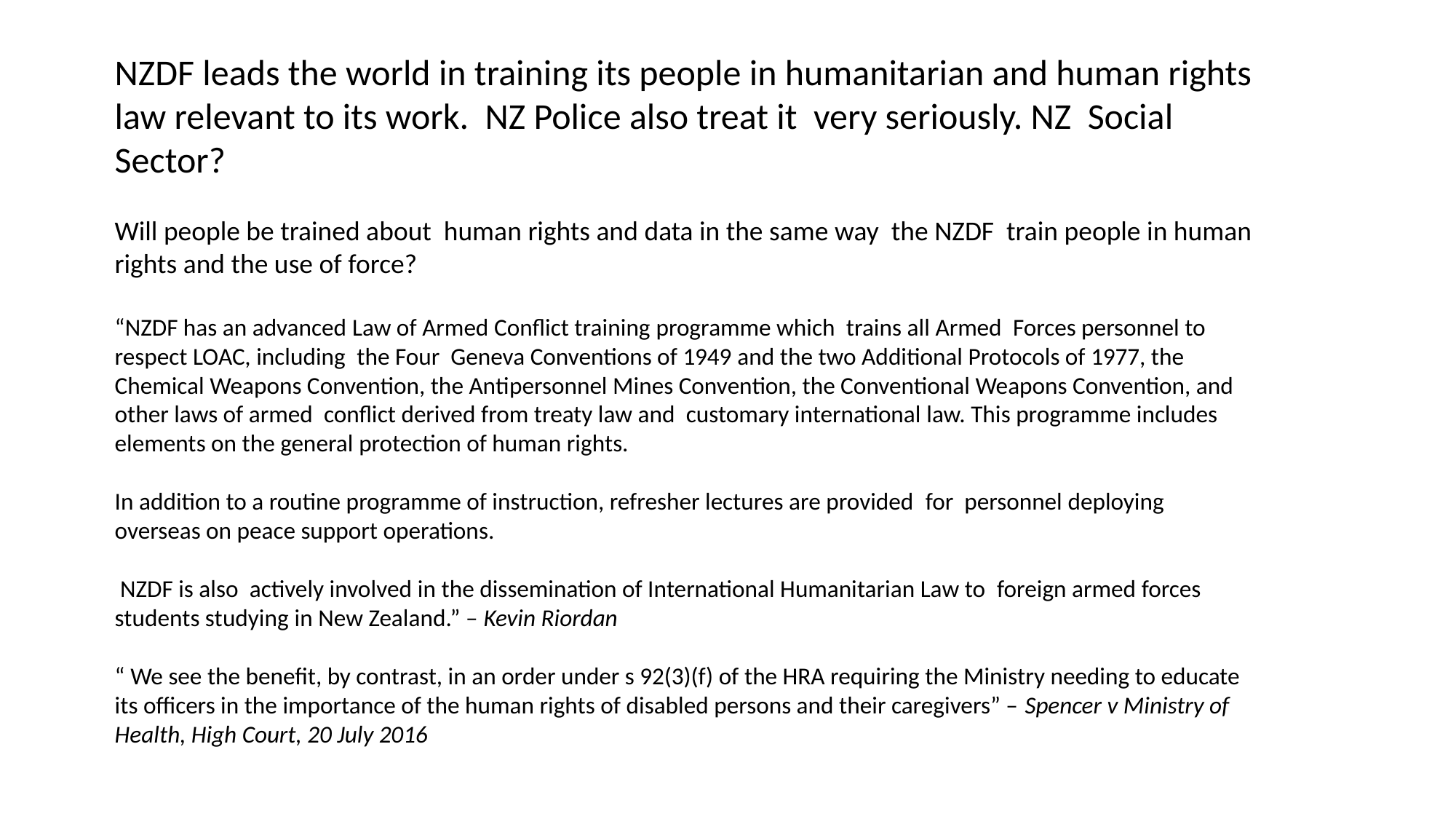

#
NZDF leads the world in training its people in humanitarian and human rights law relevant to its work.  NZ Police also treat it  very seriously. NZ  Social Sector?

Will people be trained about  human rights and data in the same way  the NZDF  train people in human rights and the use of force?

“NZDF has an advanced Law of Armed Conflict training programme which  trains all Armed  Forces personnel to respect LOAC, including  the Four  Geneva Conventions of 1949 and the two Additional Protocols of 1977, the Chemical Weapons Convention, the Anti­personnel Mines Convention, the Conventional Weapons Convention, and  other laws of armed  conflict derived from treaty law and  customary international law. This programme includes elements on the general protection of human rights.

In addition to a routine programme of instruction, refresher lectures are provided  for  personnel deploying  overseas on peace support operations.

 NZDF is also  actively involved in the dissemination of International Humanitarian Law to  foreign armed forces students studying in New Zealand.” – Kevin Riordan

“ We see the benefit, by contrast, in an order under s 92(3)(f) of the HRA requiring the Ministry needing to educate its officers in the importance of the human rights of disabled persons and their caregivers” – Spencer v Ministry of Health, High Court, 20 July 2016